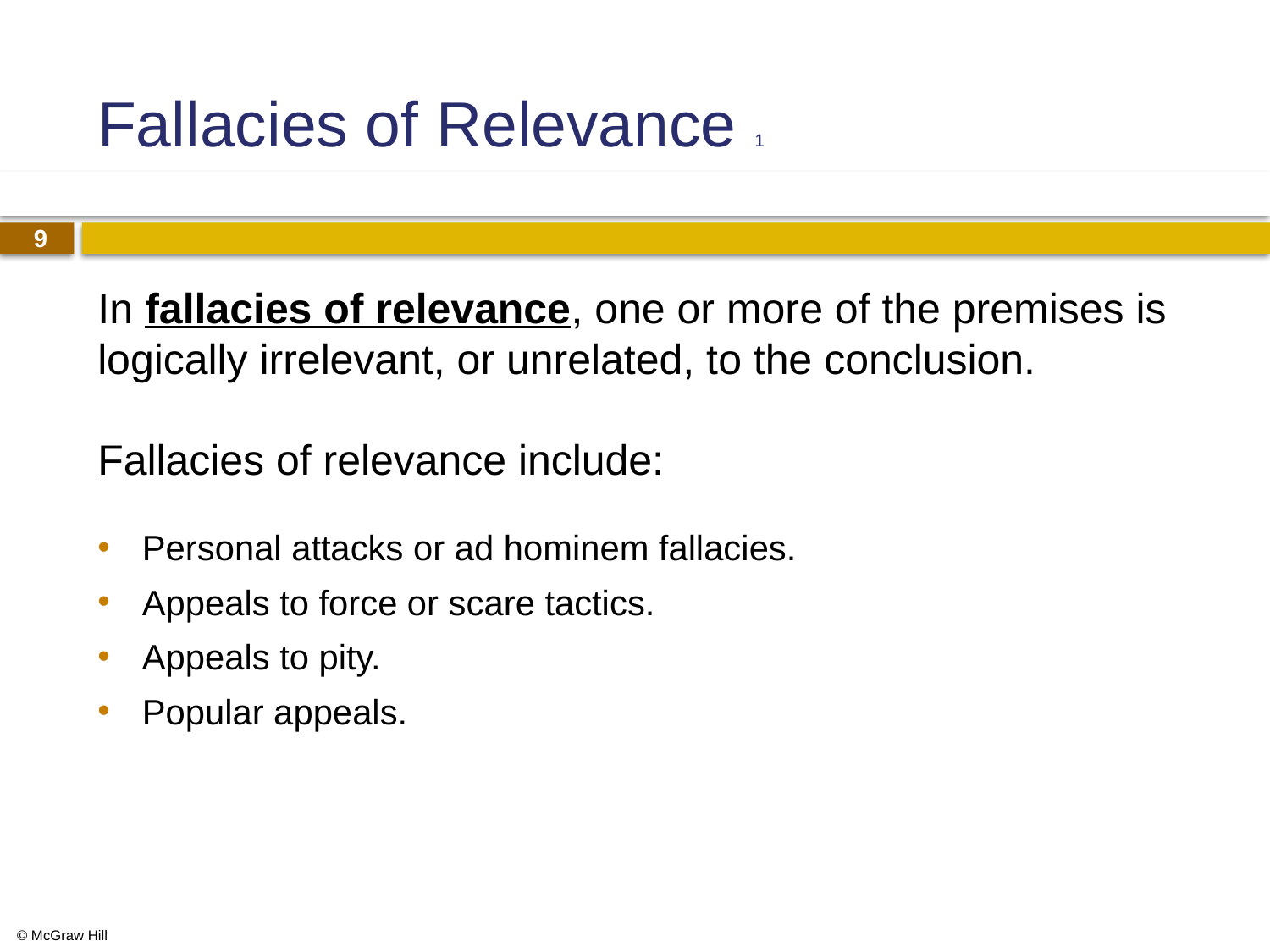

# Fallacies of Relevance 1
In fallacies of relevance, one or more of the premises is logically irrelevant, or unrelated, to the conclusion.

Fallacies of relevance include:

Personal attacks or ad hominem fallacies.
Appeals to force or scare tactics.
Appeals to pity.
Popular appeals.